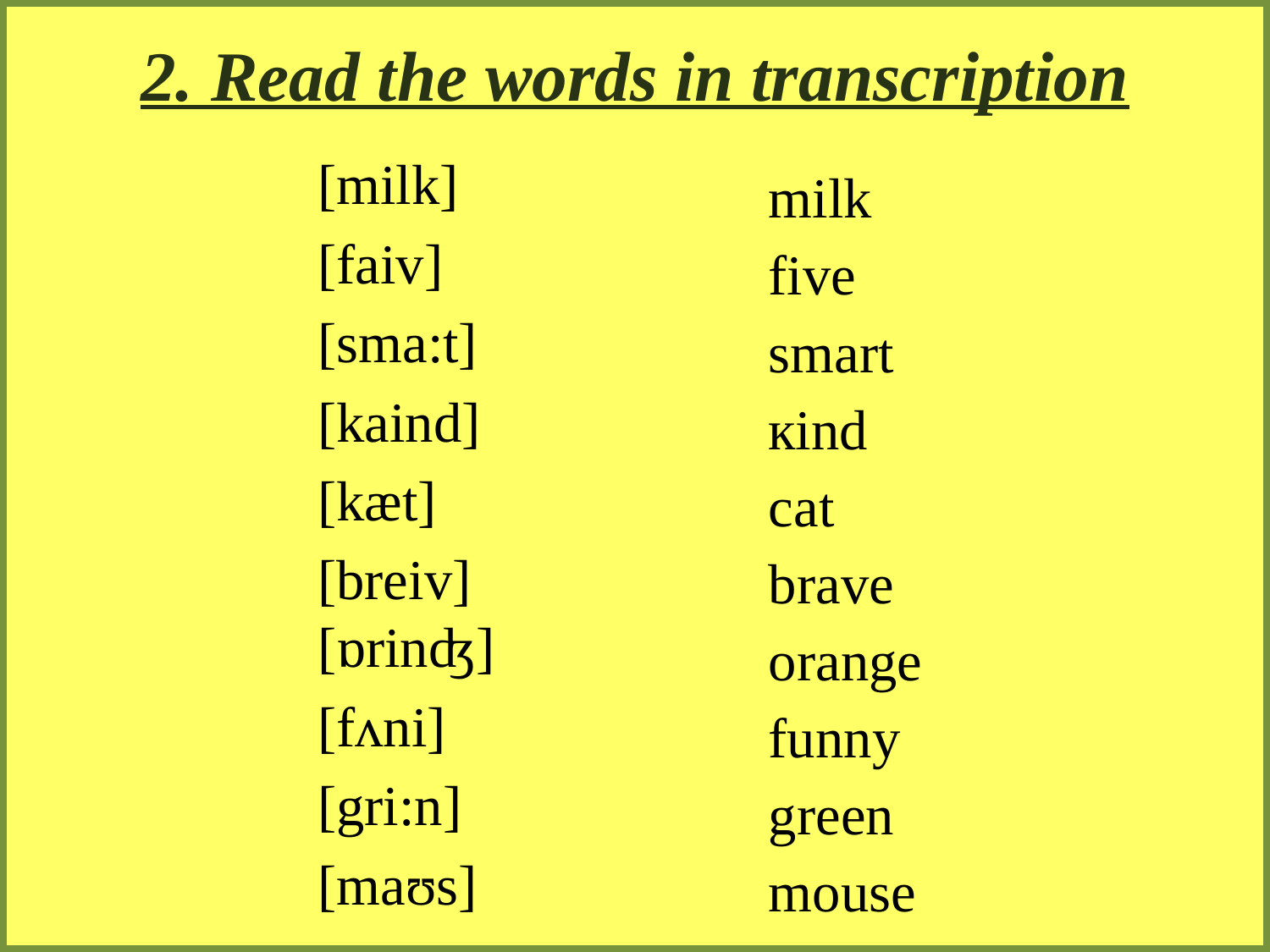

# 2. Read the words in transcription
[milk]
[faiv]
[sma:t]
[kaind]
[kæt]
[breiv] [ɒrinʤ]
[fʌni]
[gri:n]
[maʊs]
milk
five
smart
кind
cat
brave
orange
funny
green
mouse